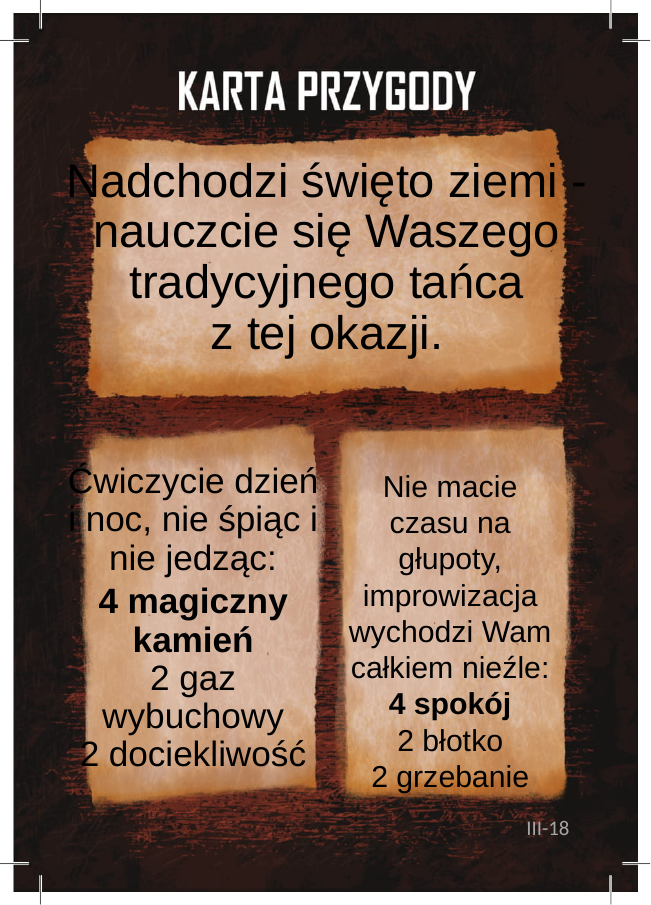

# Nadchodzi święto ziemi - nauczcie się Waszego tradycyjnego tańca z tej okazji.
Ćwiczycie dzień
i noc, nie śpiąc i nie jedząc:
4 magiczny kamień
2 gaz wybuchowy
2 dociekliwość
Nie macie czasu na głupoty, improwizacja wychodzi Wam całkiem nieźle:
4 spokój
2 błotko
2 grzebanie
III-18